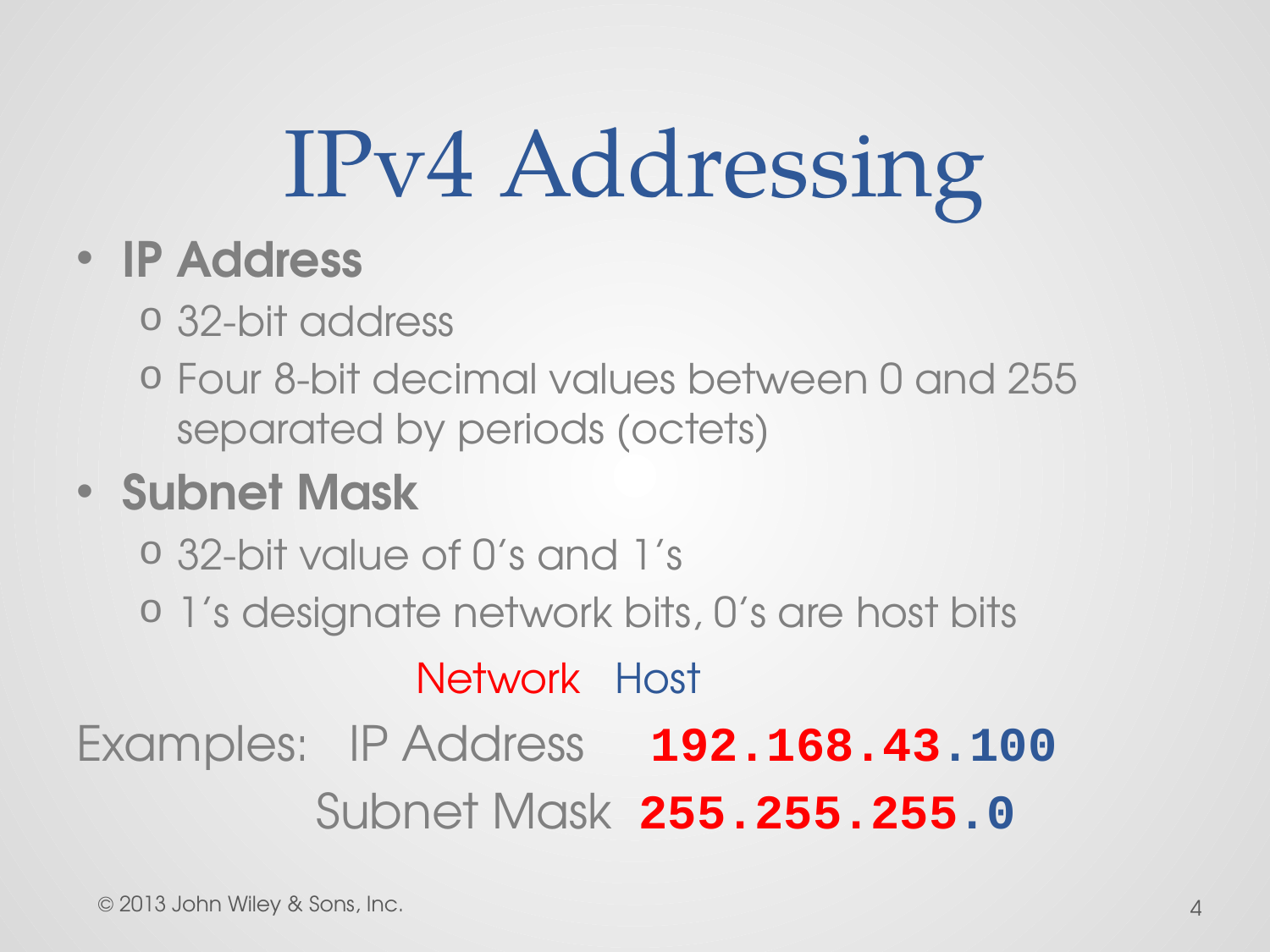

# IPv4 Addressing
IP Address
32-bit address
Four 8-bit decimal values between 0 and 255 separated by periods (octets)
Subnet Mask
32-bit value of 0’s and 1’s
1’s designate network bits, 0’s are host bits
				                      Network   Host
Examples:   IP Address     192.168.43.100
                  Subnet Mask  255.255.255.0

© 2013 John Wiley & Sons, Inc.
4